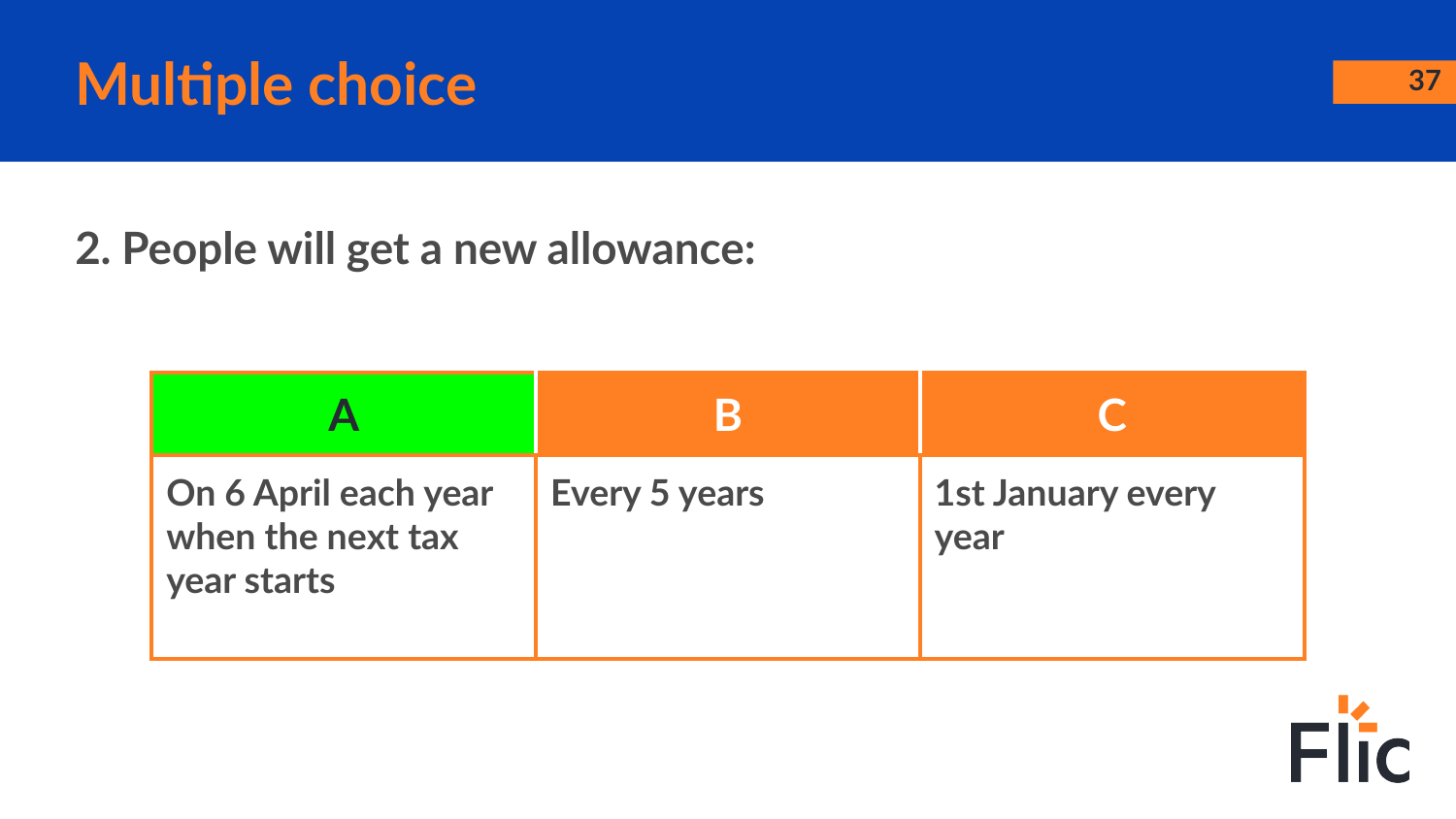

Multiple choice
37
2. People will get a new allowance:

| A | B | C |
| --- | --- | --- |
| On 6 April each year when the next tax year starts | Every 5 years | 1st January every year |

Weekly food shop
Lunch out
Lunch out